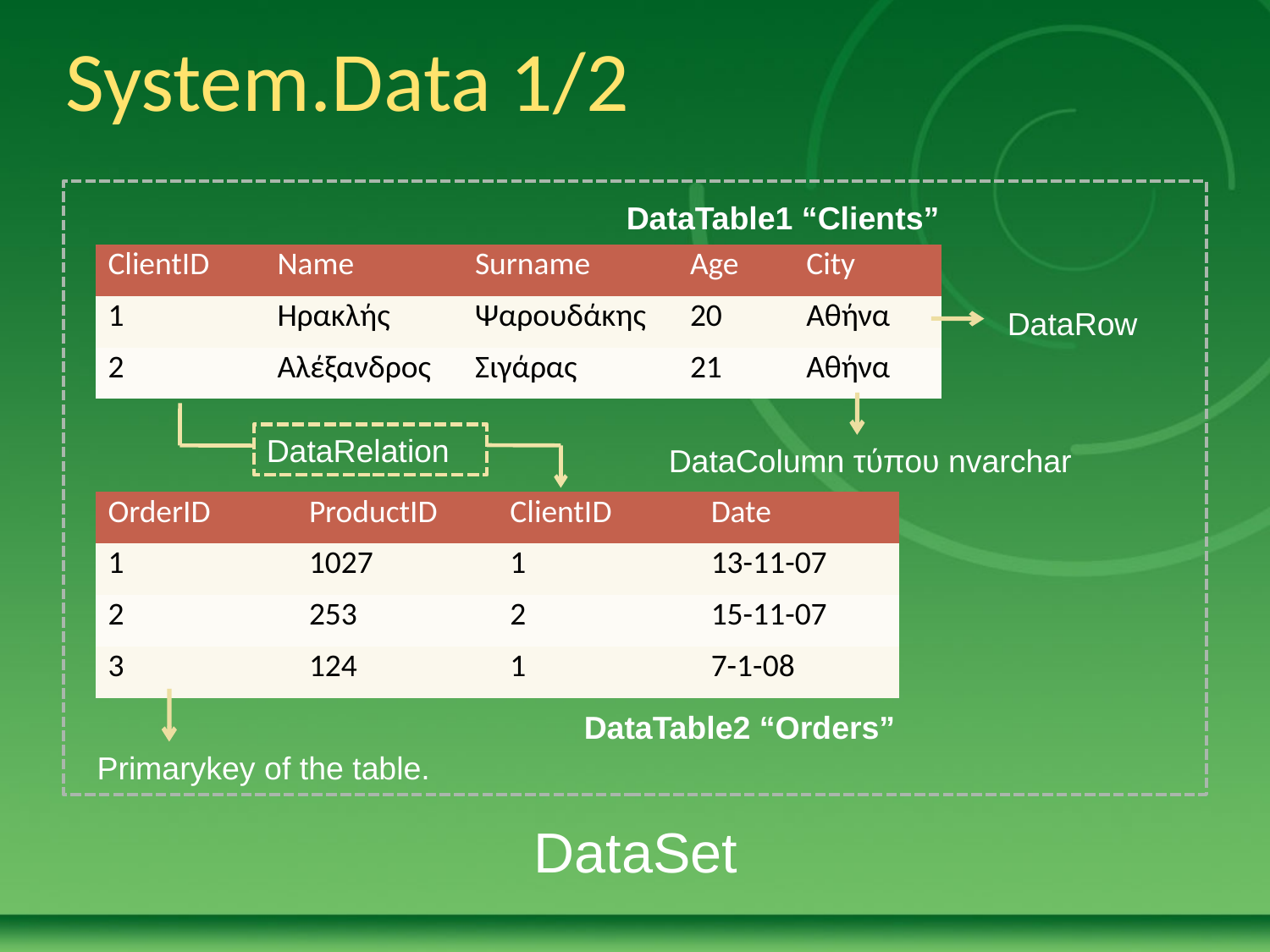

# System.Data 1/2

DataTable1 “Clients”
| ClientID | Name | Surname | Age | City |
| --- | --- | --- | --- | --- |
| 1 | Ηρακλής | Ψαρουδάκης | 20 | Αθήνα |
| 2 | Αλέξανδρος | Σιγάρας | 21 | Αθήνα |
DataRow
DataRelation
DataColumn τύπου nvarchar
| OrderID | ProductID | ClientID | Date |
| --- | --- | --- | --- |
| 1 | 1027 | 1 | 13-11-07 |
| 2 | 253 | 2 | 15-11-07 |
| 3 | 124 | 1 | 7-1-08 |
DataTable2 “Orders”
Primarykey of the table.
DataSet